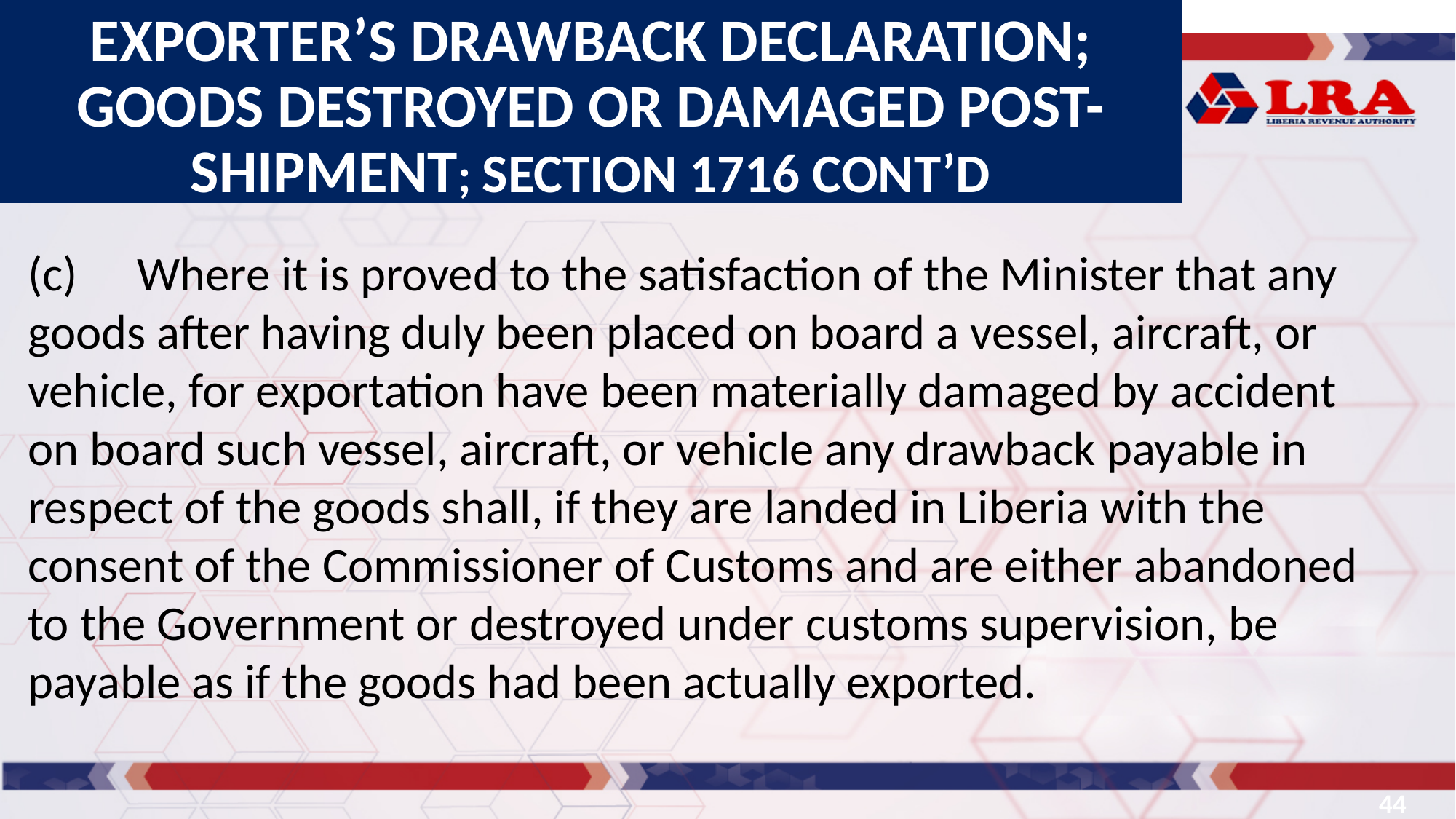

EXPORTER’S DRAWBACK DECLARATION; GOODS DESTROYED OR DAMAGED POST-SHIPMENT; SECTION 1716 CONT’D

(c)	Where it is proved to the satisfaction of the Minister that any goods after having duly been placed on board a vessel, aircraft, or vehicle, for exportation have been materially damaged by accident on board such vessel, aircraft, or vehicle any drawback payable in respect of the goods shall, if they are landed in Liberia with the consent of the Commissioner of Customs and are either abandoned to the Government or destroyed under customs supervision, be payable as if the goods had been actually exported.
44